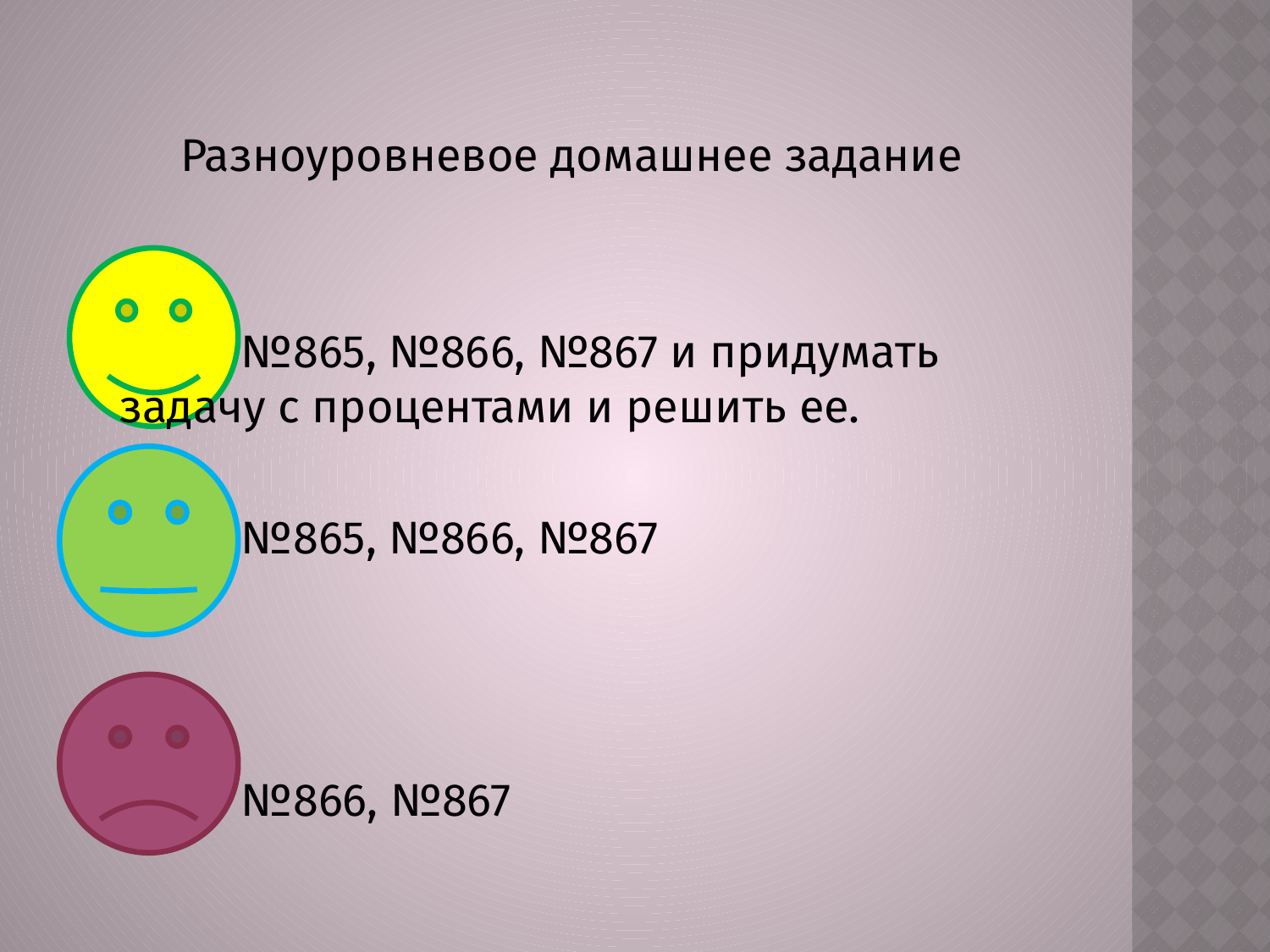

Разноуровневое домашнее задание

             №865, №866, №867 и придумать      задачу с процентами и решить ее.

             №865, №866, №867

             №866, №867